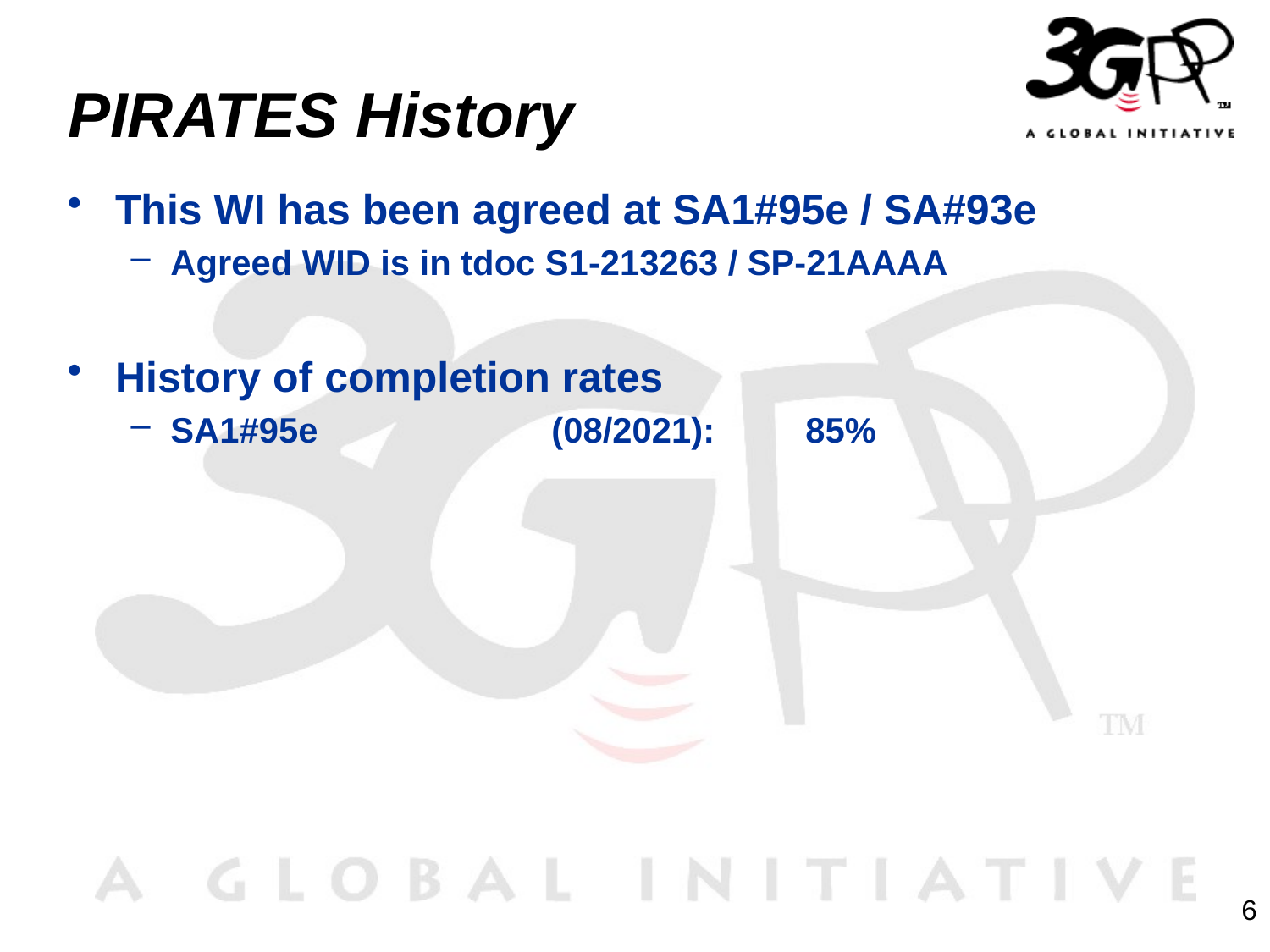

# PIRATES History
This WI has been agreed at SA1#95e / SA#93e
Agreed WID is in tdoc S1-213263 / SP-21AAAA

History of completion rates
SA1#95e		(08/2021):	85%
6